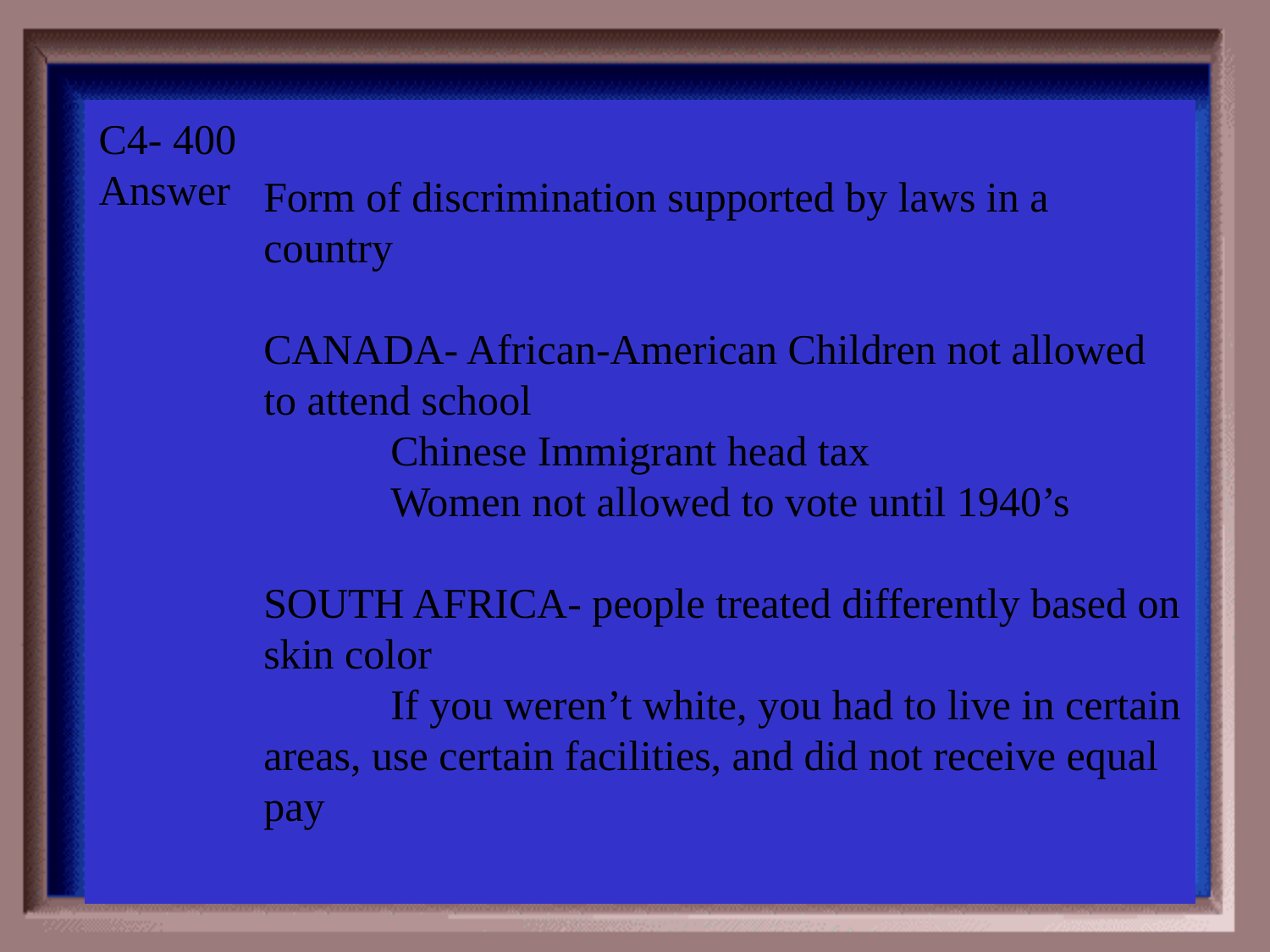

Category #4 $400 Question

C4- 400
Answer
Form of discrimination supported by laws in a country

CANADA- African-American Children not allowed to attend school
	Chinese Immigrant head tax
	Women not allowed to vote until 1940’s

SOUTH AFRICA- people treated differently based on skin color
	If you weren’t white, you had to live in certain areas, use certain facilities, and did not receive equal pay